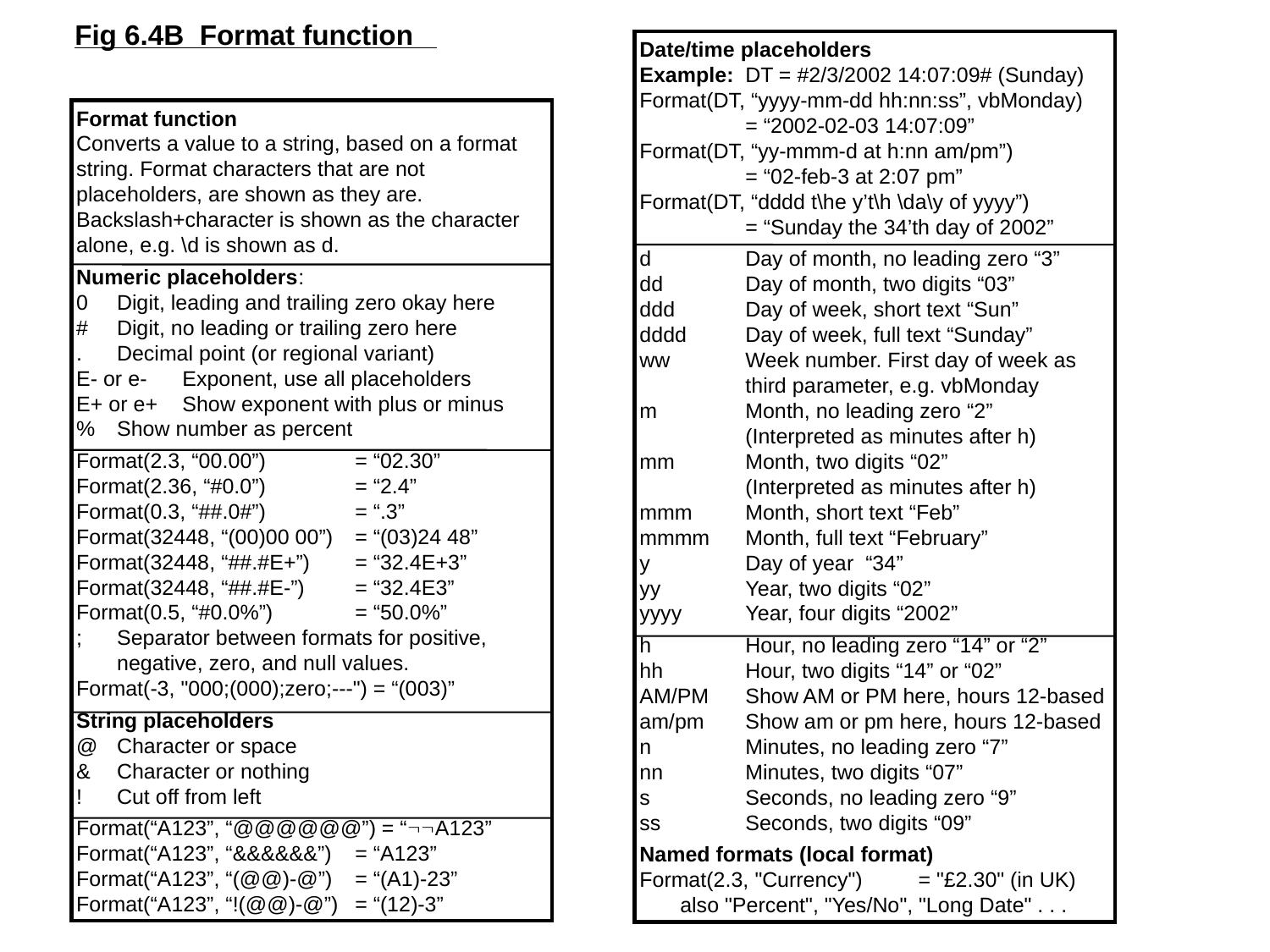

Fig 6.4B  Format function
Date/time placeholders
Example: 	DT = #2/3/2002 14:07:09# (Sunday)
Format(DT, “yyyy-mm-dd hh:nn:ss”, vbMonday)
		= “2002-02-03 14:07:09”
Format(DT, “yy-mmm-d at h:nn am/pm”)
		= “02-feb-3 at 2:07 pm”
Format(DT, “dddd t\he y’t\h \da\y of yyyy”)
		= “Sunday the 34’th day of 2002”
d		Day of month, no leading zero “3”
dd		Day of month, two digits “03”
ddd		Day of week, short text “Sun”
dddd	Day of week, full text “Sunday”
ww		Week number. First day of week as
		third parameter, e.g. vbMonday
m		Month, no leading zero “2”
		(Interpreted as minutes after h)
mm		Month, two digits “02”
		(Interpreted as minutes after h)
mmm	Month, short text “Feb”
mmmm	Month, full text “February”
y		Day of year  “34”
yy		Year, two digits “02”
yyyy	Year, four digits “2002”
h		Hour, no leading zero “14” or “2”
hh		Hour, two digits “14” or “02”
AM/PM	Show AM or PM here, hours 12-based
am/pm	Show am or pm here, hours 12-based
n		Minutes, no leading zero “7”
nn		Minutes, two digits “07”
s		Seconds, no leading zero “9”
ss		Seconds, two digits “09”
Named formats (local format)
Format(2.3, "Currency") 	= "£2.30" (in UK)
	also "Percent", "Yes/No", "Long Date" . . .

Format function
Converts a value to a string, based on a format string. Format characters that are not placeholders, are shown as they are. Backslash+character is shown as the character alone, e.g. \d is shown as d.
Numeric placeholders:
0	Digit, leading and trailing zero okay here
#	Digit, no leading or trailing zero here
.	Decimal point (or regional variant)
E- or e-	Exponent, use all placeholders
E+ or e+	Show exponent with plus or minus
%	Show number as percent
Format(2.3, “00.00”)	= “02.30”
Format(2.36, “#0.0”)	= “2.4”
Format(0.3, “##.0#”)	= “.3”
Format(32448, “(00)00 00”)	= “(03)24 48”
Format(32448, “##.#E+”)	= “32.4E+3”
Format(32448, “##.#E-”)	= “32.4E3”
Format(0.5, “#0.0%”) 	= “50.0%”
;	Separator between formats for positive,
	negative, zero, and null values.
Format(-3, "000;(000);zero;---") = “(003)”
String placeholders
@	Character or space
&	Character or nothing
!	Cut off from left
Format(“A123”, “@@@@@@”) = “¬¬A123”
Format(“A123”, “&&&&&&”)	= “A123”
Format(“A123”, “(@@)-@”)	= “(A1)-23”
Format(“A123”, “!(@@)-@”)	= “(12)-3”